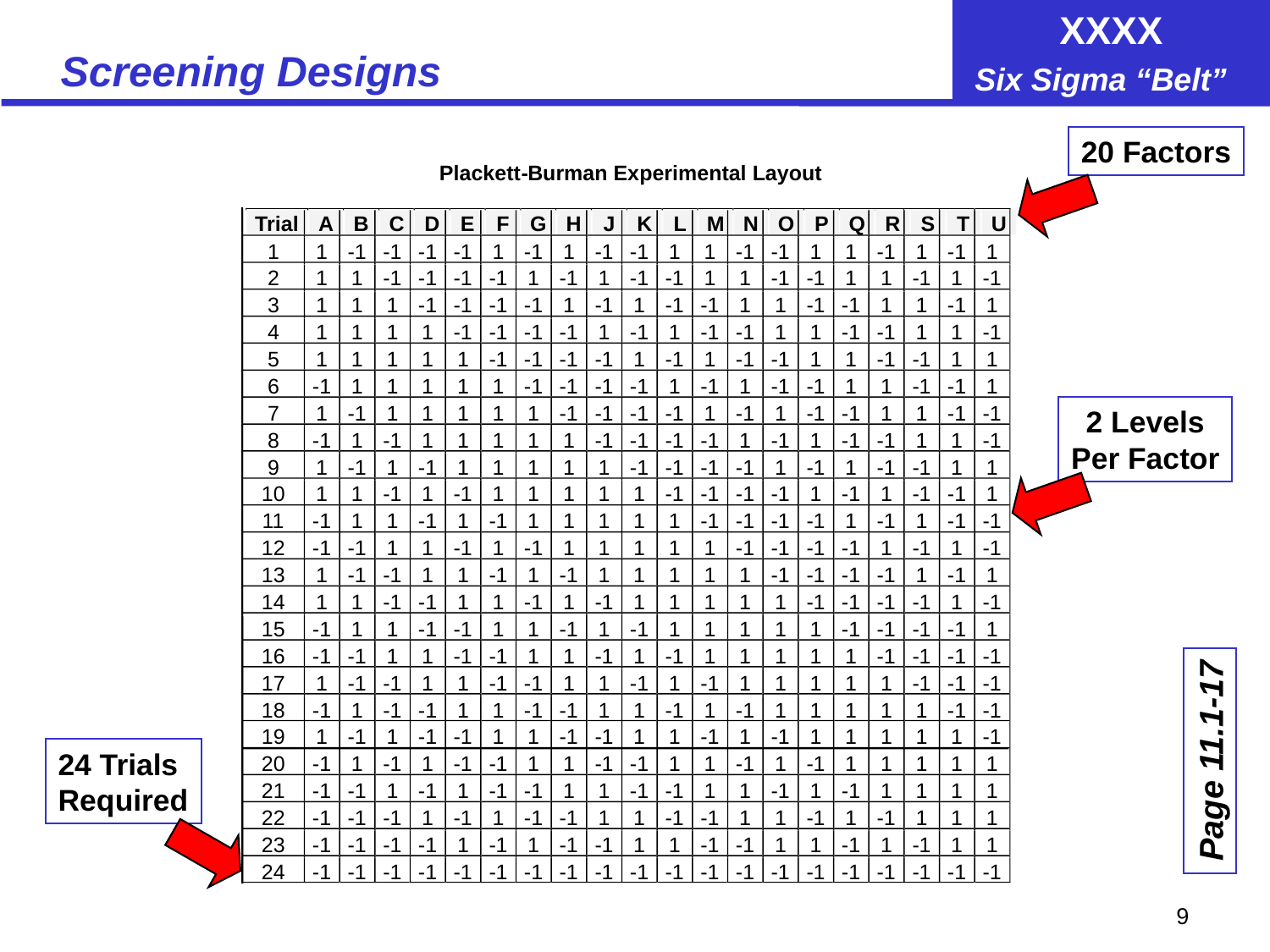

# Screening Designs
20 Factors
Plackett
-
Burman Experimental Layout

1

1

-
1

-
1

-
1

-
1

1

-
1

1

-
1

-
1

1

1

-
1

-
1

1

1

-
1

1

-
1

1

2

1

1

-
1

-
1

-
1

-
1

1

-
1

1

-
1

-
1

1

1

-
1

-
1

1

1

-
1

1

-
1

3

1

1

1

-
1

-
1

-
1

-
1

1

-
1

1

-
1

-
1

1

1

-
1

-
1

1

1

-
1

1

4

1

1

1

1

-
1

-
1

-
1

-
1

1

-
1

1

-
1

-
1

1

1

-
1

-
1

1

1

-
1

5

1

1

1

1

1

-
1

-
1

-
1

-
1

1

-
1

1

-
1

-
1

1

1

-
1

-
1

1

1

6

-
1

1

1

1

1

1

-
1

-
1

-
1

-
1

1

-
1

1

-
1

-
1

1

1

-
1

-
1

1

7

1

-
1

1

1

1

1

1

-
1

-
1

-
1

-
1

1

-
1

1

-
1

-
1

1

1

-
1

-
1

8

-
1

1

-
1

1

1

1

1

1

-
1

-
1

-
1

-
1

1

-
1

1

-
1

-
1

1

1

-
1

9

1

-
1

1

-
1

1

1

1

1

1

-
1

-
1

-
1

-
1

1

-
1

1

-
1

-
1

1

1

10

1

1

-
1

1

-
1

1

1

1

1

1

-
1

-
1

-
1

-
1

1

-
1

1

-
1

-
1

1

11

-
1

1

1

-
1

1

-
1

1

1

1

1

1

-
1

-
1

-
1

-
1

1

-
1

1

-
1

-
1

12

-
1

-
1

1

1

-
1

1

-
1

1

1

1

1

1

-
1

-
1

-
1

-
1

1

-
1

1

-
1

13

1

-
1

-
1

1

1

-
1

1

-
1

1

1

1

1

1

-
1

-
1

-
1

-
1

1

-
1

1

14

1

1

-
1

-
1

1

1

-
1

1

-
1

1

1

1

1

1

-
1

-
1

-
1

-
1

1

-
1

15

-
1

1

1

-
1

-
1

1

1

-
1

1

-
1

1

1

1

1

1

-
1

-
1

-
1

-
1

1

16

-
1

-
1

1

1

-
1

-
1

1

1

-
1

1

-
1

1

1

1

1

1

-
1

-
1

-
1

-
1

17

1

-
1

-
1

1

1

-
1

-
1

1

1

-
1

1

-
1

1

1

1

1

1

-
1

-
1

-
1

18

-
1

1

-
1

-
1

1

1

-
1

-
1

1

1

-
1

1

-
1

1

1

1

1

1

-
1

-
1

19

1

-
1

1

-
1

-
1

1

1

-
1

-
1

1

1

-
1

1

-
1

1

1

1

1

1

-
1

20

-
1

1

-
1

1

-
1

-
1

1

1

-
1

-
1

1

1

-
1

1

-
1

1

1

1

1

1

21

-
1

-
1

1

-
1

1

-
1

-
1

1

1

-
1

-
1

1

1

-
1

1

-
1

1

1

1

1

22

-
1

-
1

-
1

1

-
1

1

-
1

-
1

1

1

-
1

-
1

1

1

-
1

1

-
1

1

1

1

23

-
1

-
1

-
1

-
1

1

-
1

1

-
1

-
1

1

1

-
1

-
1

1

1

-
1

1

-
1

1

1

24

-
1

-
1

-
1

-
1

-
1

-
1

-
1

-
1

-
1

-
1

-
1

-
1

-
1

-
1

-
1

-
1

-
1

-
1

-
1

-
1

Trial

A

B

C

D

E

F

G

H

J

K

L

M

N

O

P

Q

R

S

T

U

2 Levels
Per Factor

Page 11.1-17
24 Trials
Required